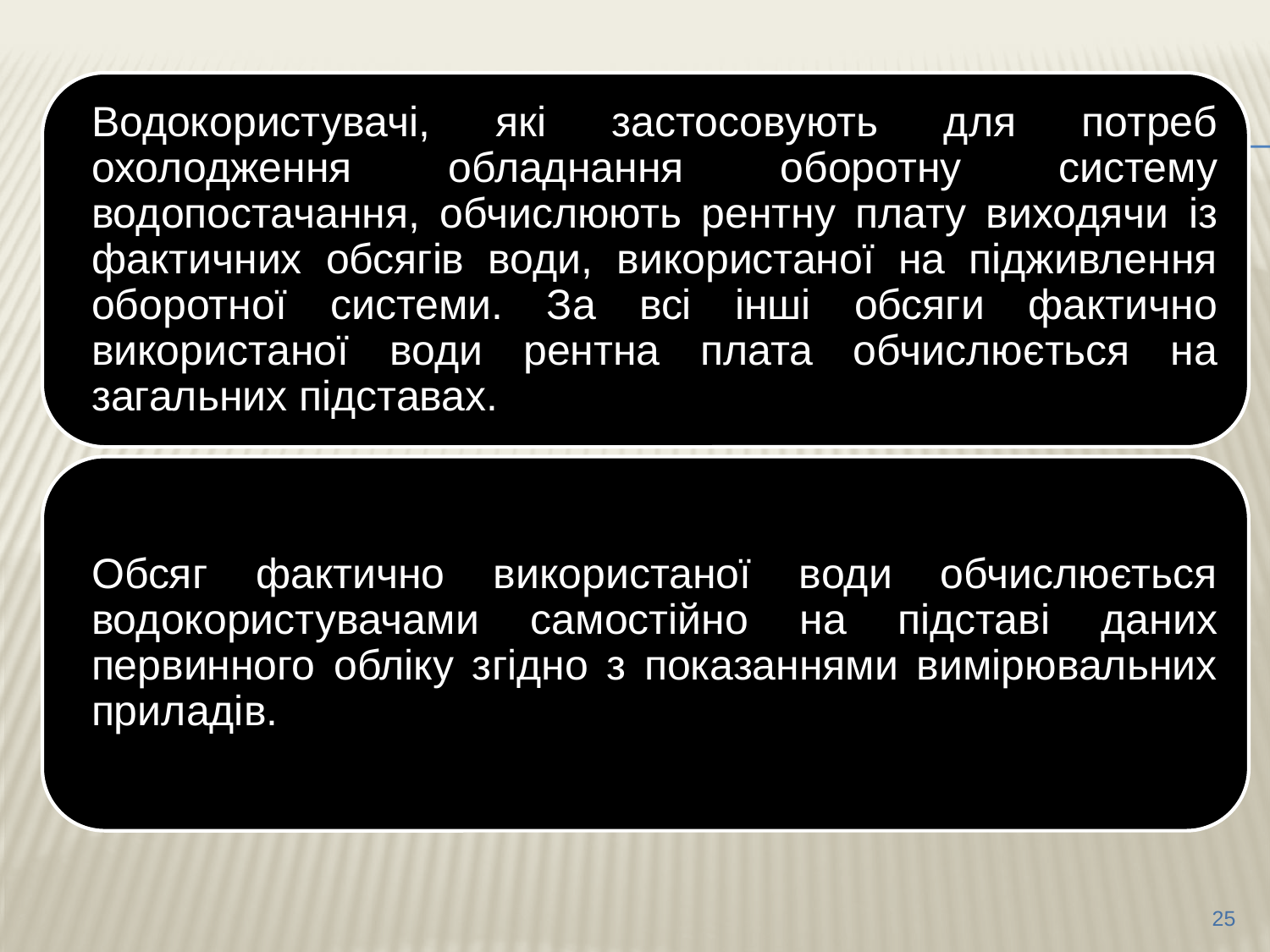

Водокористувачі, які застосовують для потреб охолодження обладнання оборотну систему водопостачання, обчислюють рентну плату виходячи із фактичних обсягів води, використаної на підживлення оборотної системи. За всі інші обсяги фактично використаної води рентна плата обчислюється на загальних підставах.
Обсяг фактично використаної води обчислюється водокористувачами самостійно на підставі даних первинного обліку згідно з показаннями вимірювальних приладів.
25